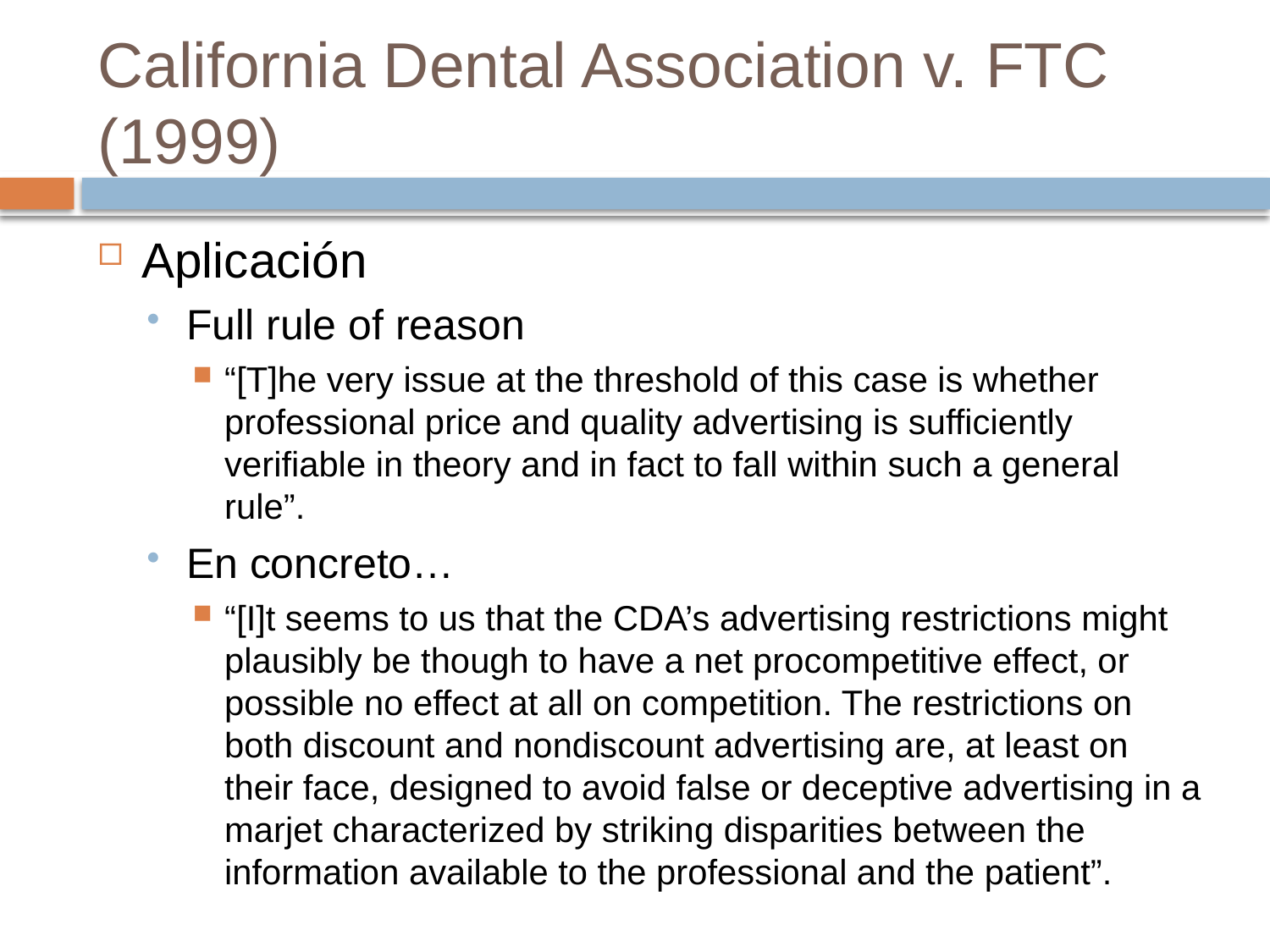

# California Dental Association v. FTC (1999)
Aplicación
Full rule of reason
“[T]he very issue at the threshold of this case is whether professional price and quality advertising is sufficiently verifiable in theory and in fact to fall within such a general rule”.
En concreto…
“[I]t seems to us that the CDA’s advertising restrictions might plausibly be though to have a net procompetitive effect, or possible no effect at all on competition. The restrictions on both discount and nondiscount advertising are, at least on their face, designed to avoid false or deceptive advertising in a marjet characterized by striking disparities between the information available to the professional and the patient”.